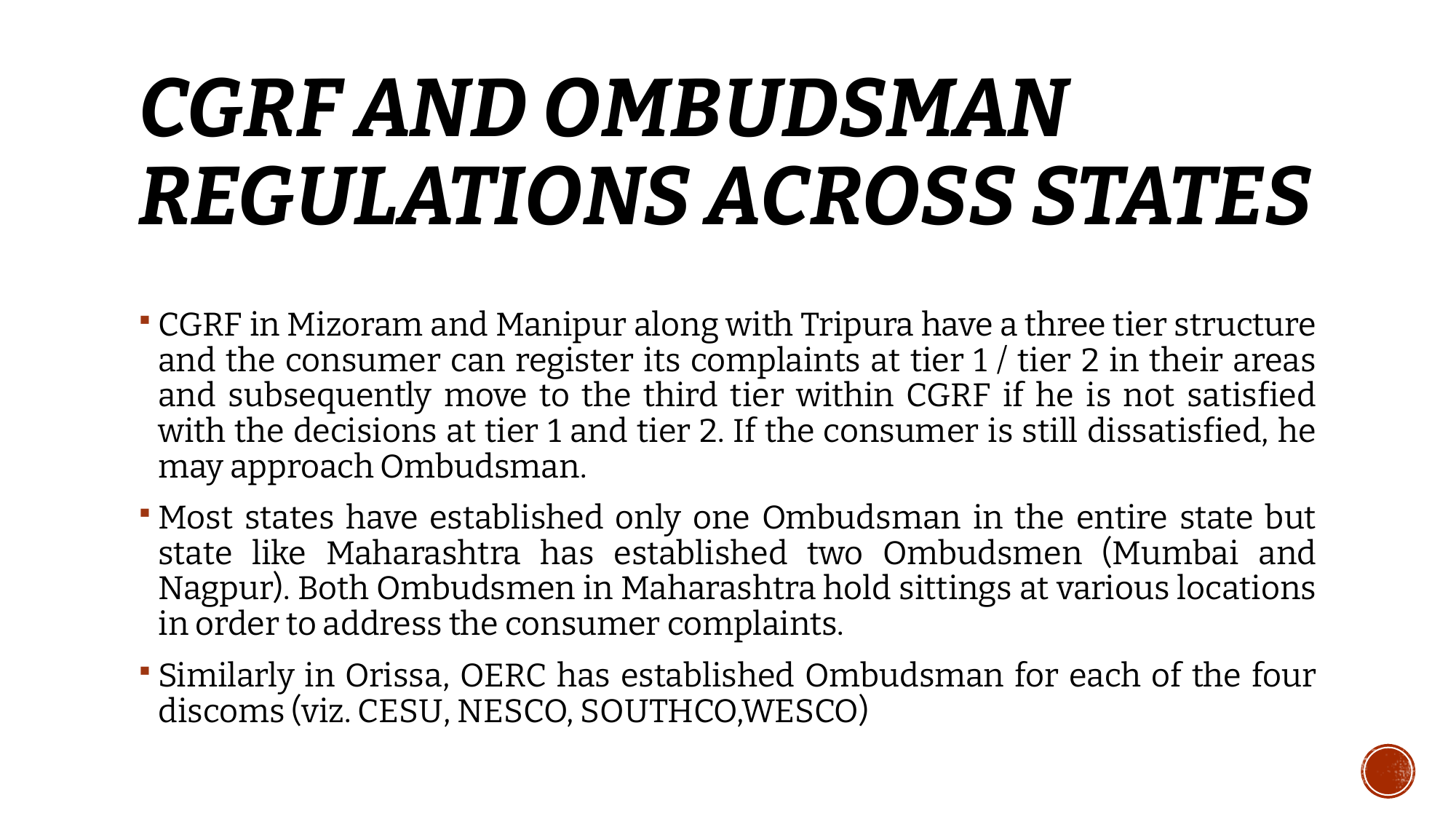

# CGRF and Ombudsman regulations across states

CGRF in Mizoram and Manipur along with Tripura have a three tier structure and the consumer can register its complaints at tier 1 / tier 2 in their areas and subsequently move to the third tier within CGRF if he is not satisfied with the decisions at tier 1 and tier 2. If the consumer is still dissatisfied, he may approach Ombudsman.
Most states have established only one Ombudsman in the entire state but state like Maharashtra has established two Ombudsmen (Mumbai and Nagpur). Both Ombudsmen in Maharashtra hold sittings at various locations in order to address the consumer complaints.
Similarly in Orissa, OERC has established Ombudsman for each of the four discoms (viz. CESU, NESCO, SOUTHCO,WESCO)